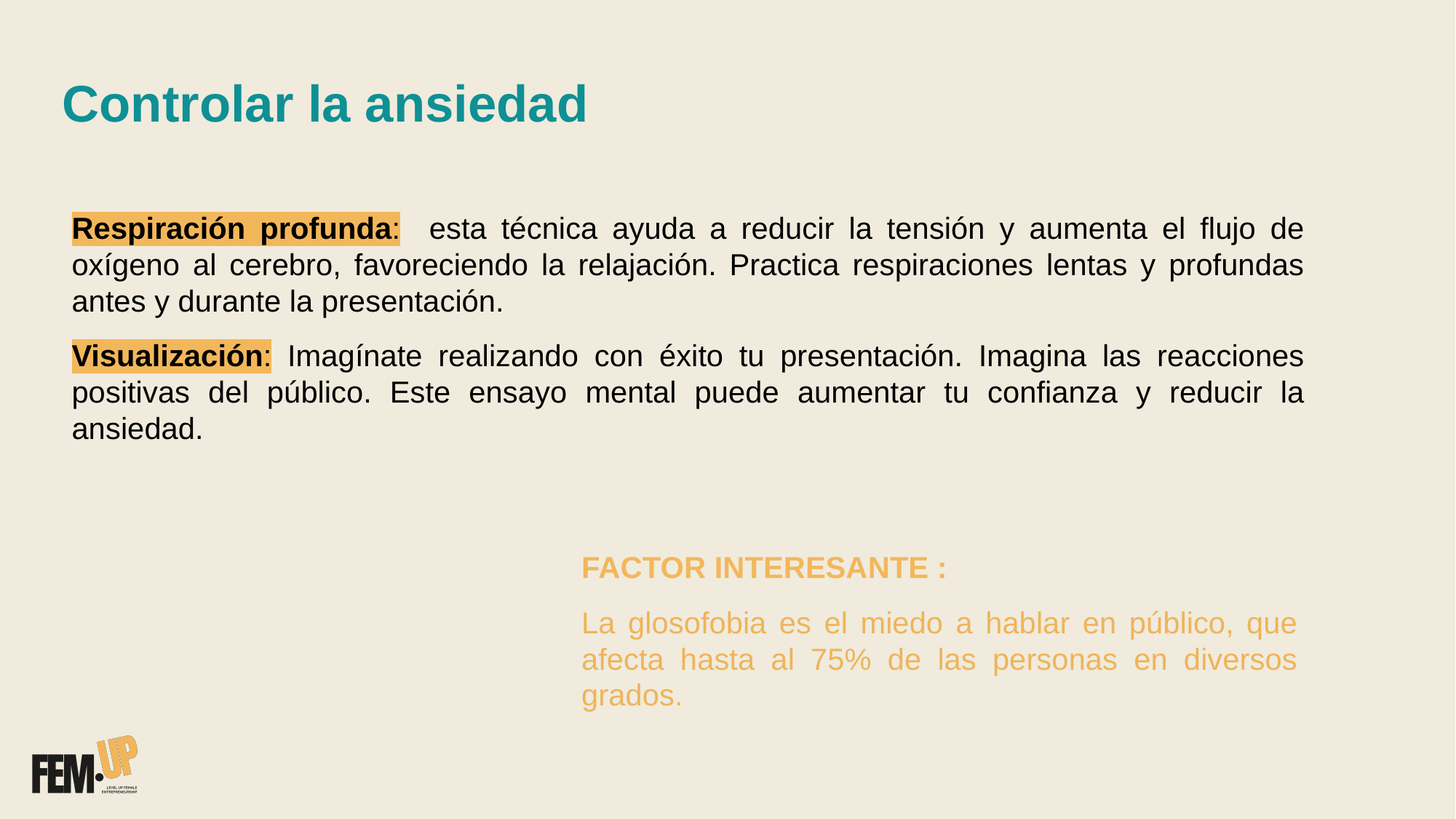

# Controlar la ansiedad
Respiración profunda:  esta técnica ayuda a reducir la tensión y aumenta el flujo de oxígeno al cerebro, favoreciendo la relajación. Practica respiraciones lentas y profundas antes y durante la presentación.
Visualización: Imagínate realizando con éxito tu presentación. Imagina las reacciones positivas del público. Este ensayo mental puede aumentar tu confianza y reducir la ansiedad.

FACTOR INTERESANTE :
La glosofobia es el miedo a hablar en público, que afecta hasta al 75% de las personas en diversos grados.